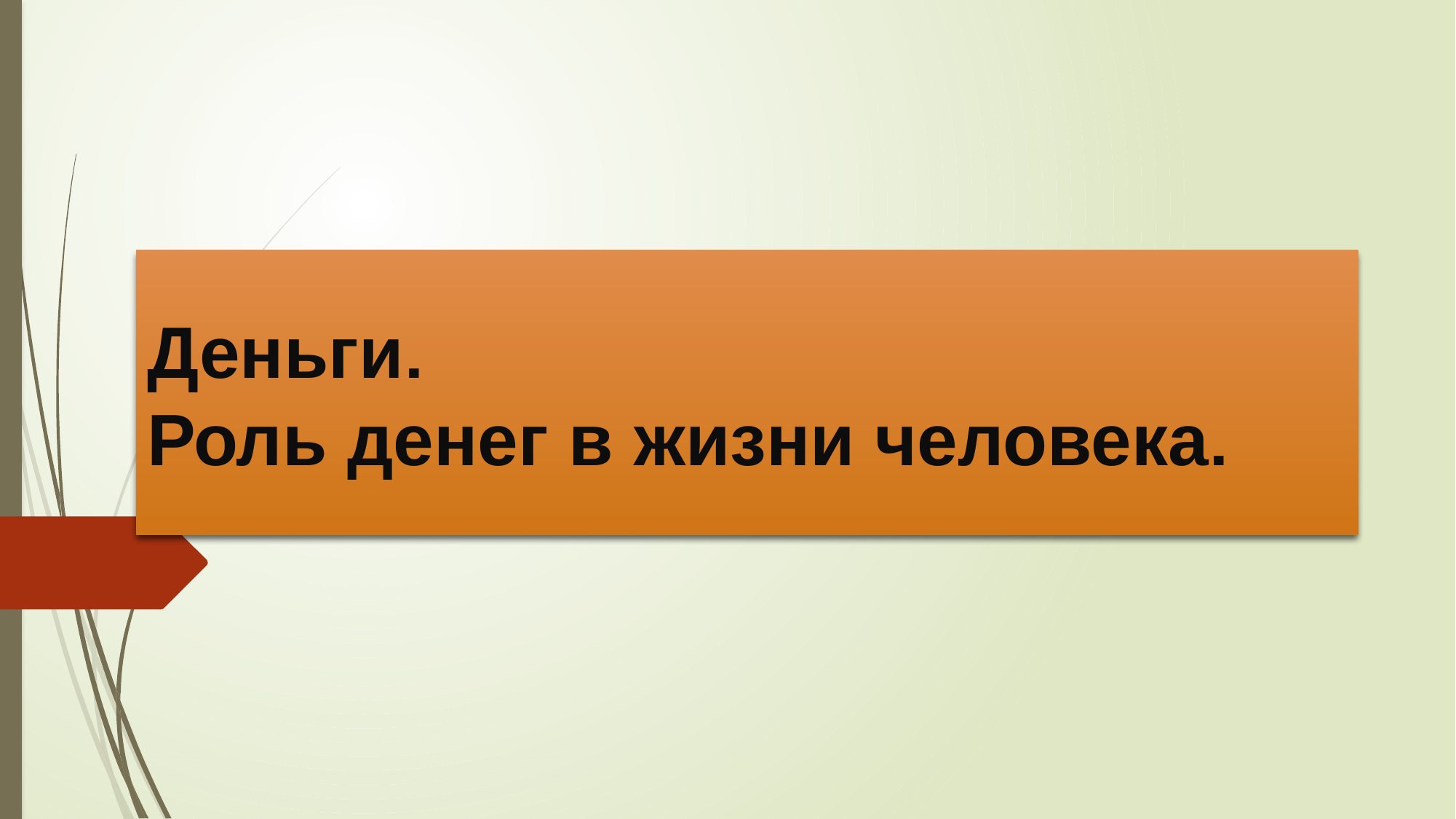

# Деньги. Роль денег в жизни человека.